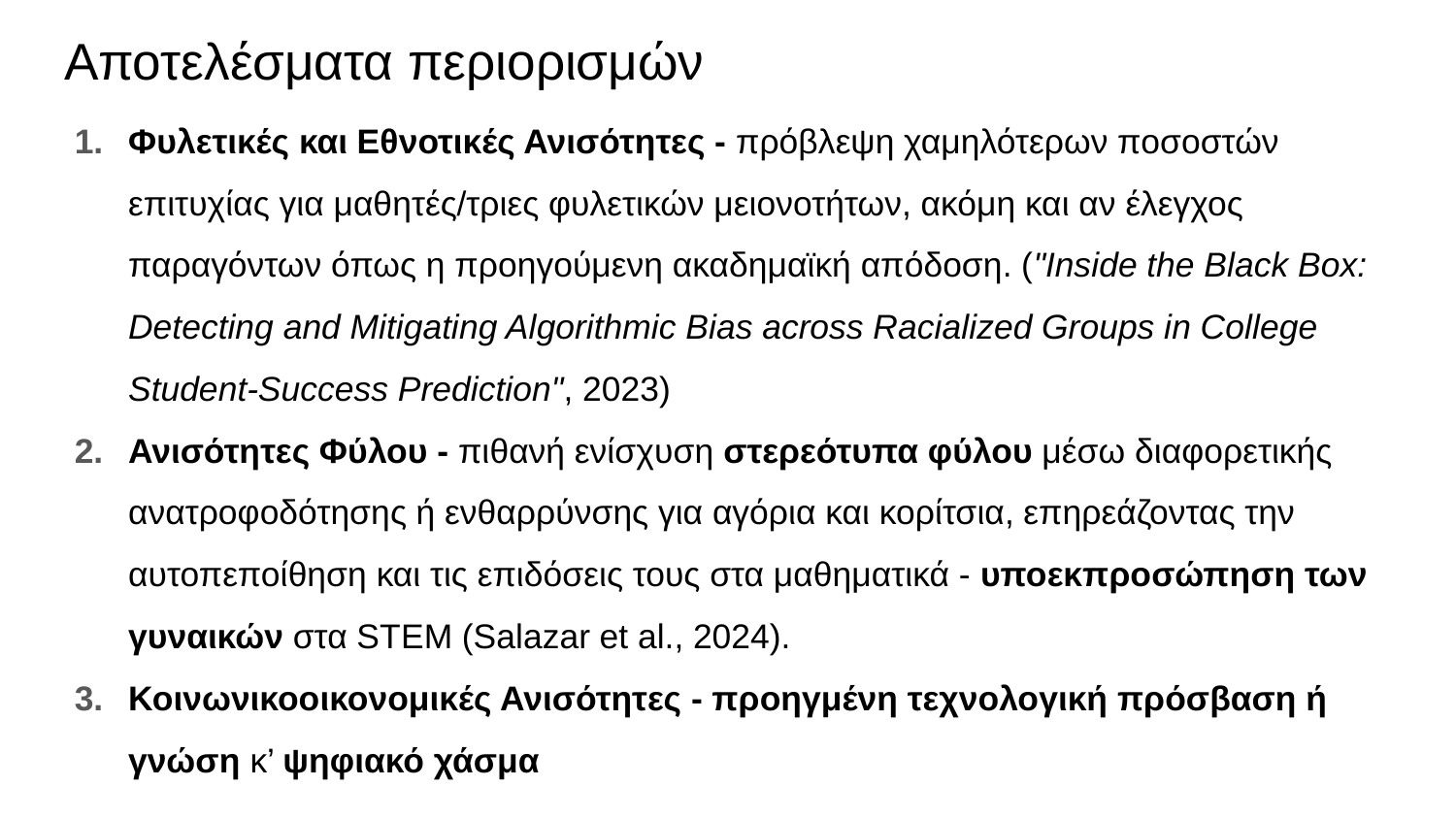

# Αποτελέσματα περιορισμών
Φυλετικές και Εθνοτικές Ανισότητες - πρόβλεψη χαμηλότερων ποσοστών επιτυχίας για μαθητές/τριες φυλετικών μειονοτήτων, ακόμη και αν έλεγχος παραγόντων όπως η προηγούμενη ακαδημαϊκή απόδοση. ("Inside the Black Box: Detecting and Mitigating Algorithmic Bias across Racialized Groups in College Student-Success Prediction", 2023)
Ανισότητες Φύλου - πιθανή ενίσχυση στερεότυπα φύλου μέσω διαφορετικής ανατροφοδότησης ή ενθαρρύνσης για αγόρια και κορίτσια, επηρεάζοντας την αυτοπεποίθηση και τις επιδόσεις τους στα μαθηματικά - υποεκπροσώπηση των γυναικών στα STEM (Salazar et al., 2024).
Κοινωνικοοικονομικές Ανισότητες - προηγμένη τεχνολογική πρόσβαση ή γνώση κ’ ψηφιακό χάσμα